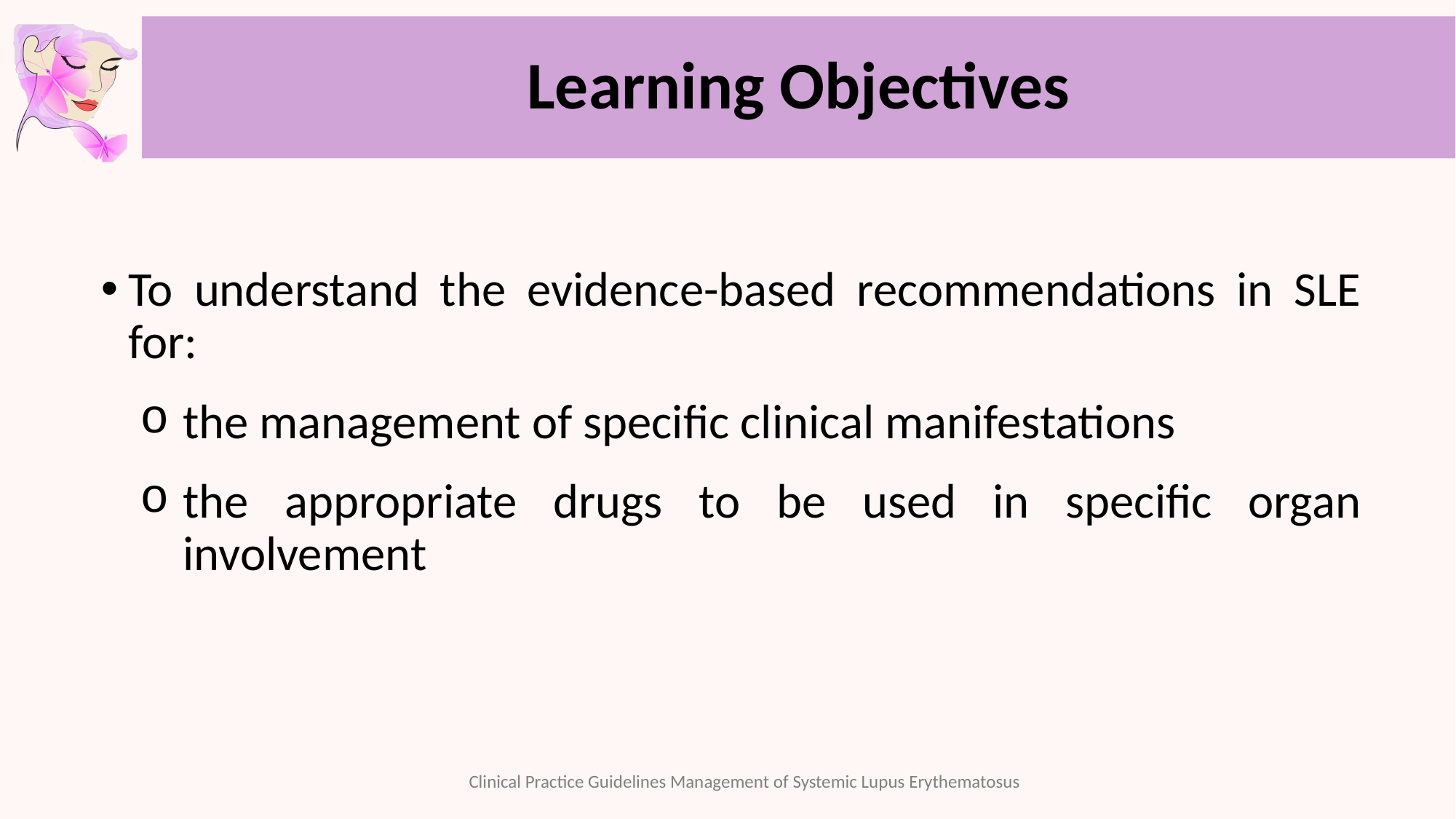

# Learning Objectives
To understand the evidence-based recommendations in SLE for:
the management of specific clinical manifestations
the appropriate drugs to be used in specific organ involvement